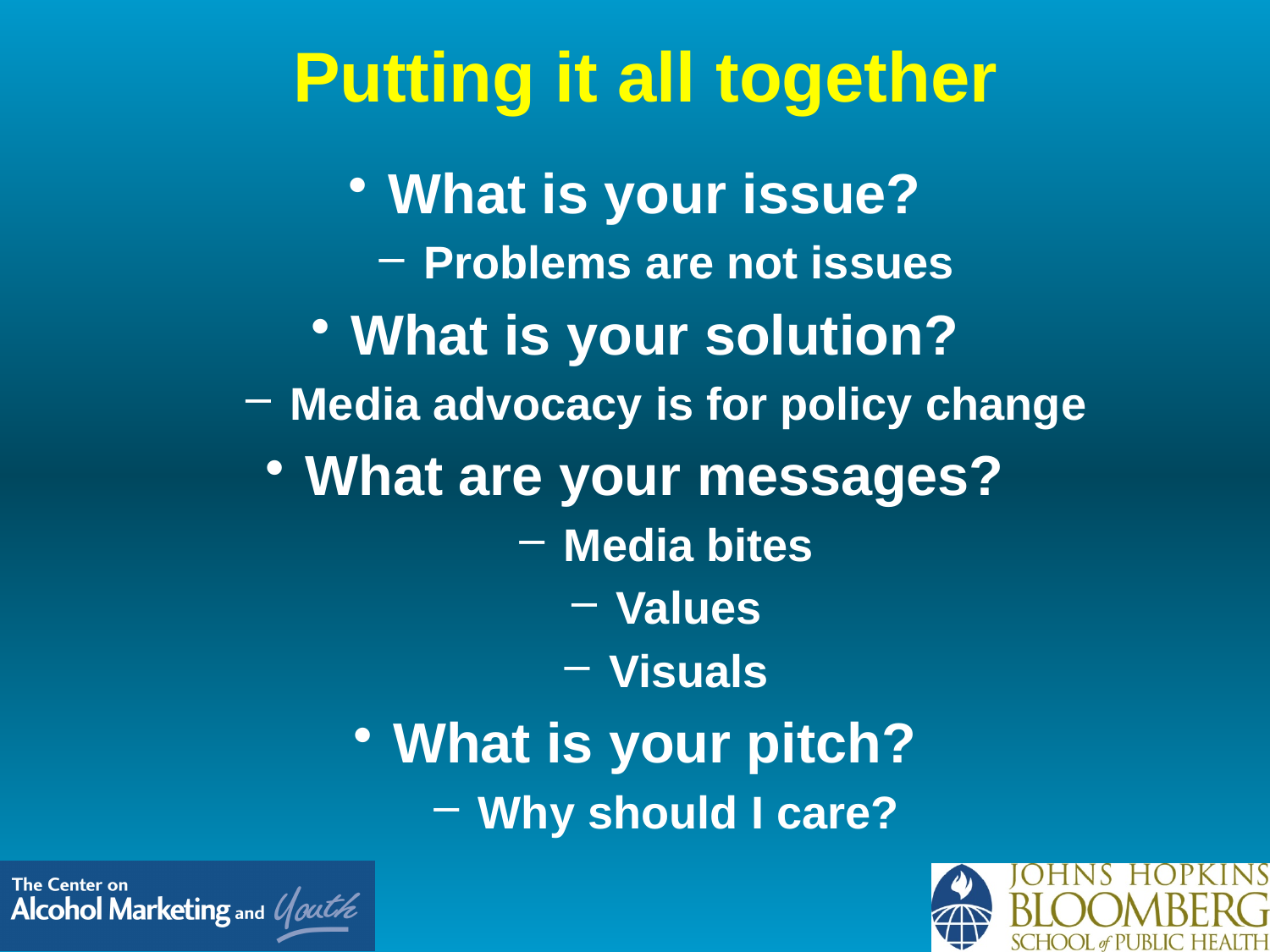

# Putting it all together
What is your issue?
 Problems are not issues
What is your solution?
 Media advocacy is for policy change
What are your messages?
 Media bites
 Values
 Visuals
What is your pitch?
 Why should I care?